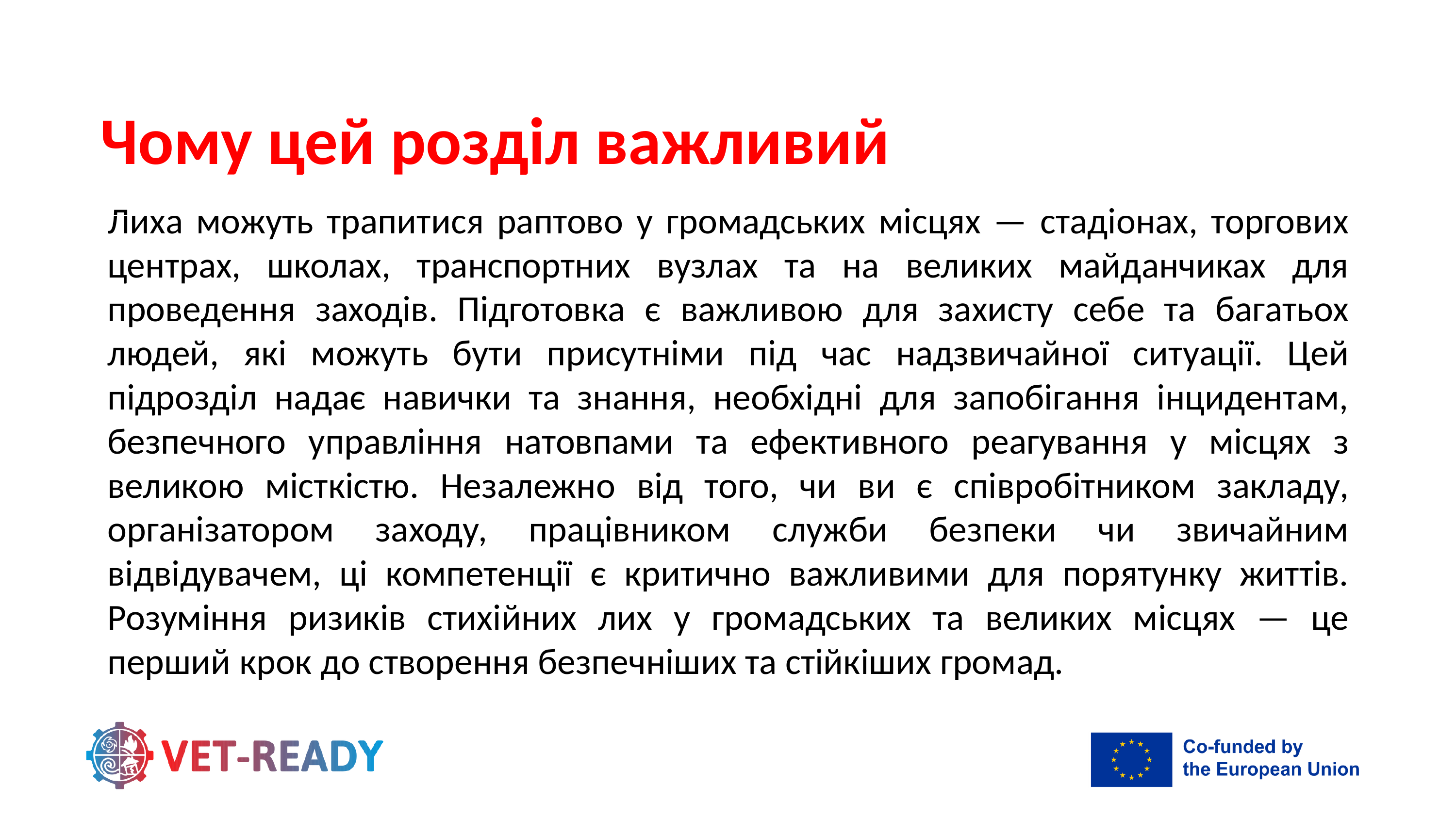

Чому цей розділ важливий
Лиха можуть трапитися раптово у громадських місцях — стадіонах, торгових центрах, школах, транспортних вузлах та на великих майданчиках для проведення заходів. Підготовка є важливою для захисту себе та багатьох людей, які можуть бути присутніми під час надзвичайної ситуації. Цей підрозділ надає навички та знання, необхідні для запобігання інцидентам, безпечного управління натовпами та ефективного реагування у місцях з великою місткістю. Незалежно від того, чи ви є співробітником закладу, організатором заходу, працівником служби безпеки чи звичайним відвідувачем, ці компетенції є критично важливими для порятунку життів. Розуміння ризиків стихійних лих у громадських та великих місцях — це перший крок до створення безпечніших та стійкіших громад.